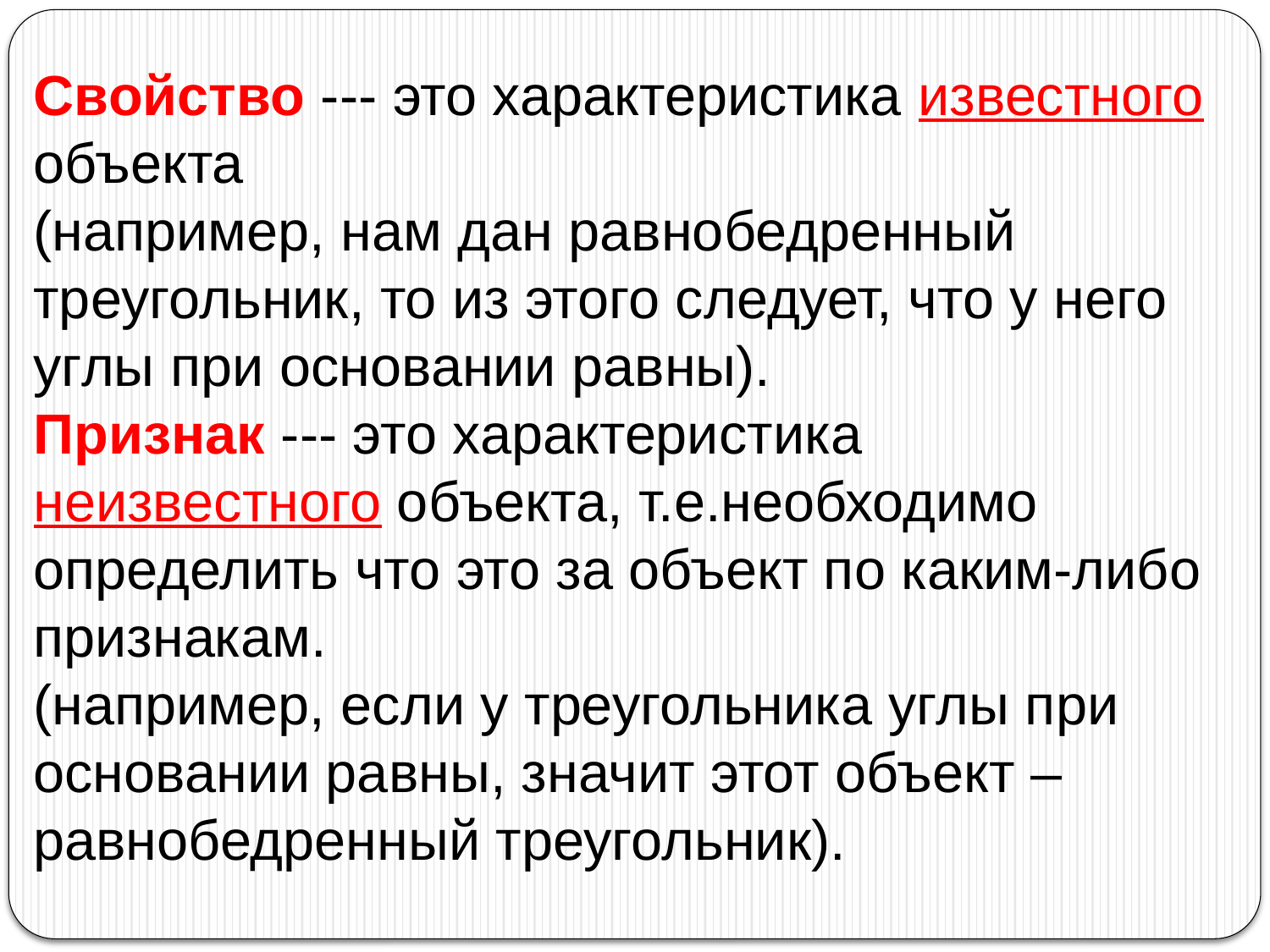

Свойство --- это характеристика известного объекта
(например, нам дан равнобедренный треугольник, то из этого следует, что у него углы при основании равны).
Признак --- это характеристика неизвестного объекта, т.е.необходимо определить что это за объект по каким-либо признакам.
(например, если у треугольника углы при основании равны, значит этот объект – равнобедренный треугольник).